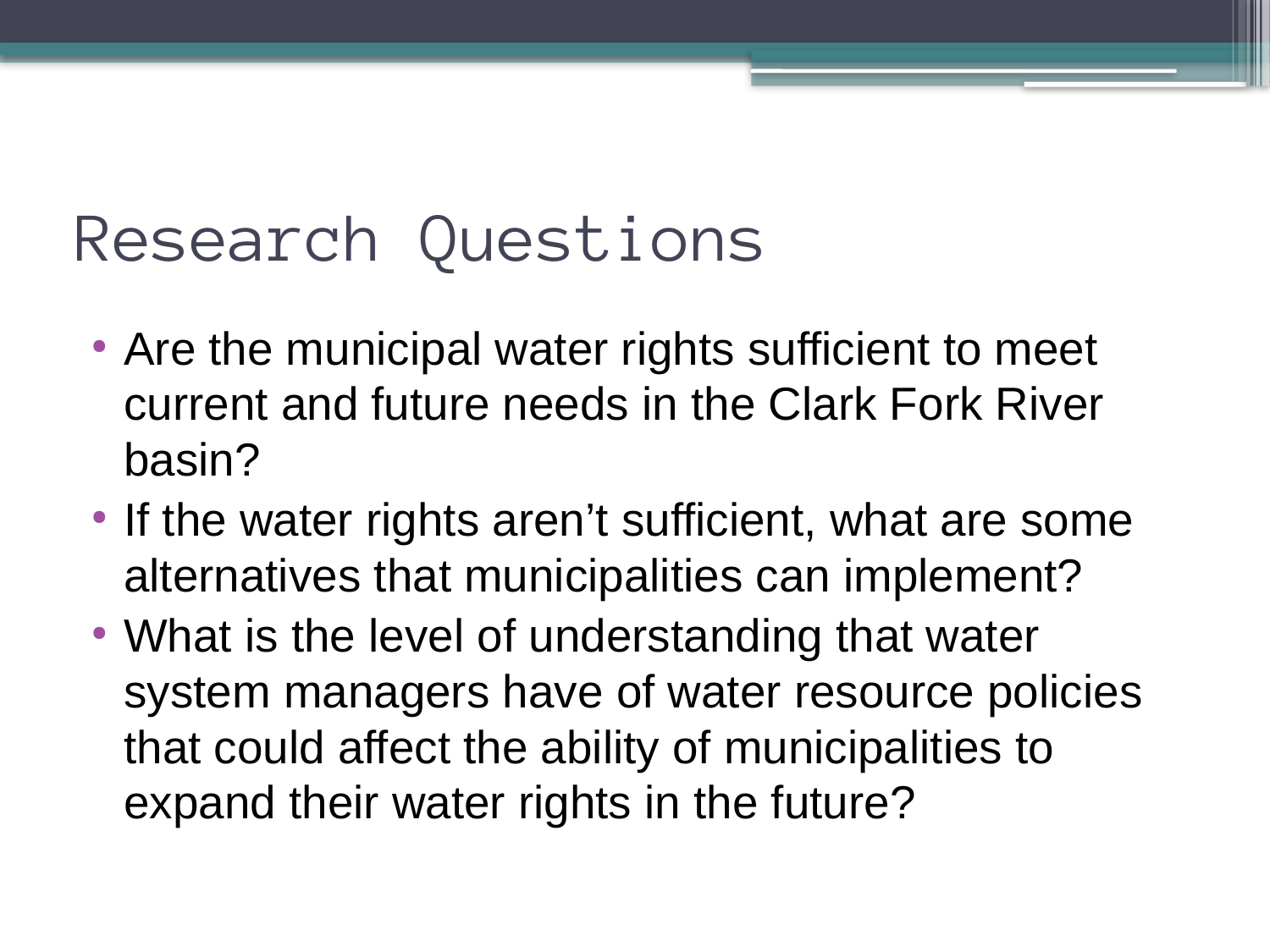

# Research Questions
Are the municipal water rights sufficient to meet current and future needs in the Clark Fork River basin?
If the water rights aren’t sufficient, what are some alternatives that municipalities can implement?
What is the level of understanding that water system managers have of water resource policies that could affect the ability of municipalities to expand their water rights in the future?